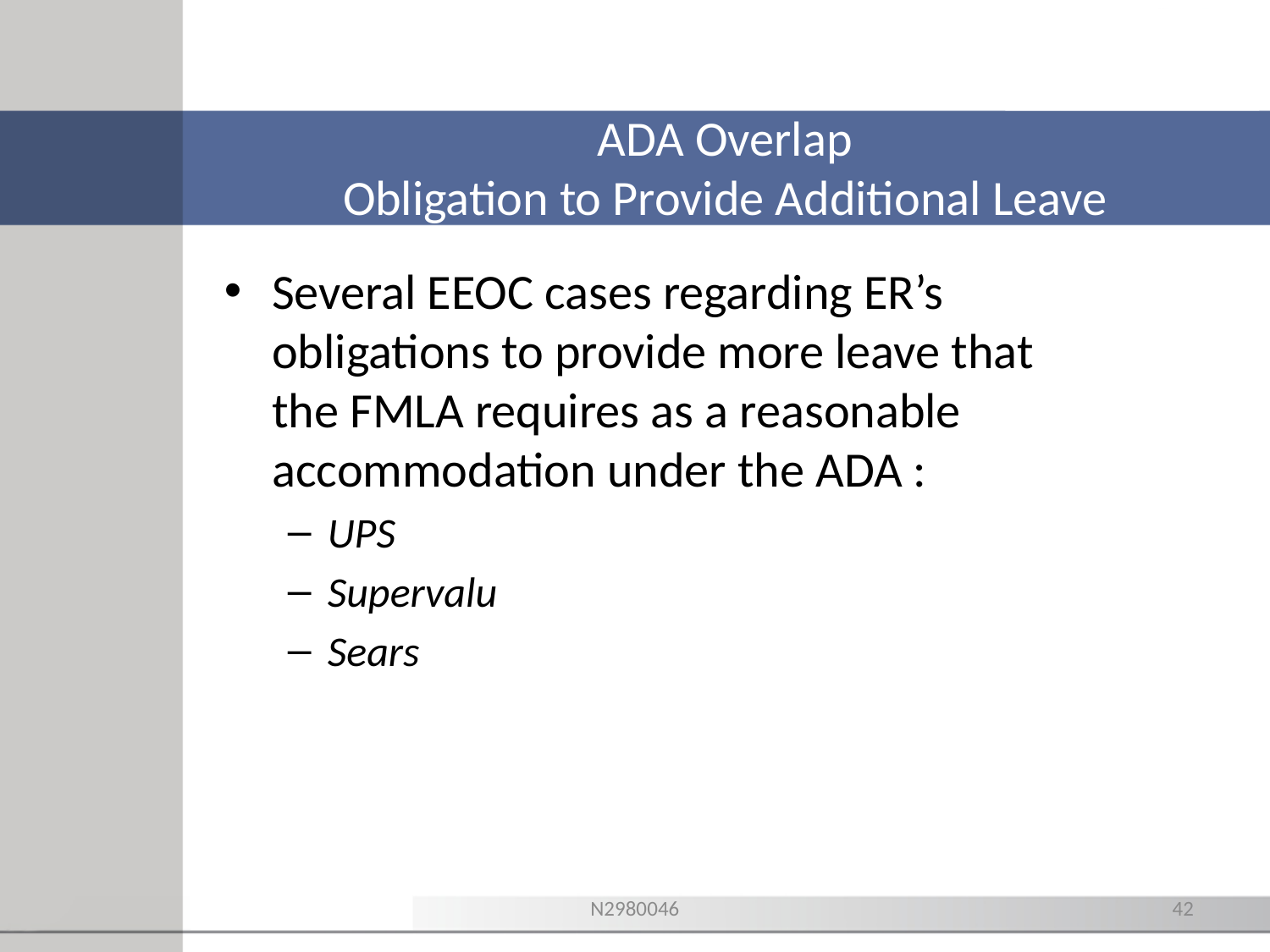

ADA Overlap
Obligation to Provide Additional Leave
Several EEOC cases regarding ER’s obligations to provide more leave that the FMLA requires as a reasonable accommodation under the ADA :
UPS
Supervalu
Sears

N2980046
42